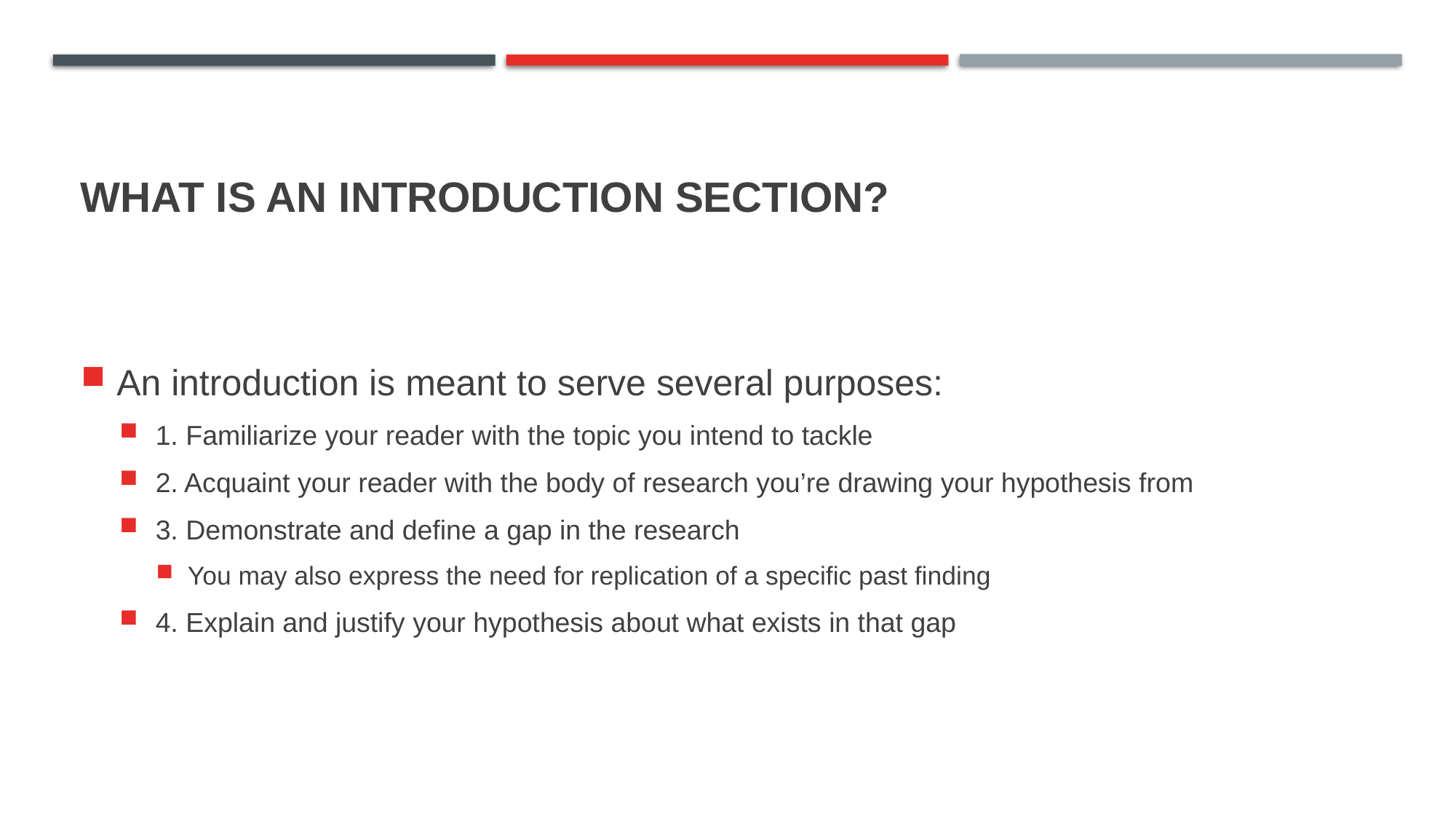

# What is an introduction Section?
An introduction is meant to serve several purposes:
1. Familiarize your reader with the topic you intend to tackle
2. Acquaint your reader with the body of research you’re drawing your hypothesis from
3. Demonstrate and define a gap in the research
You may also express the need for replication of a specific past finding
4. Explain and justify your hypothesis about what exists in that gap